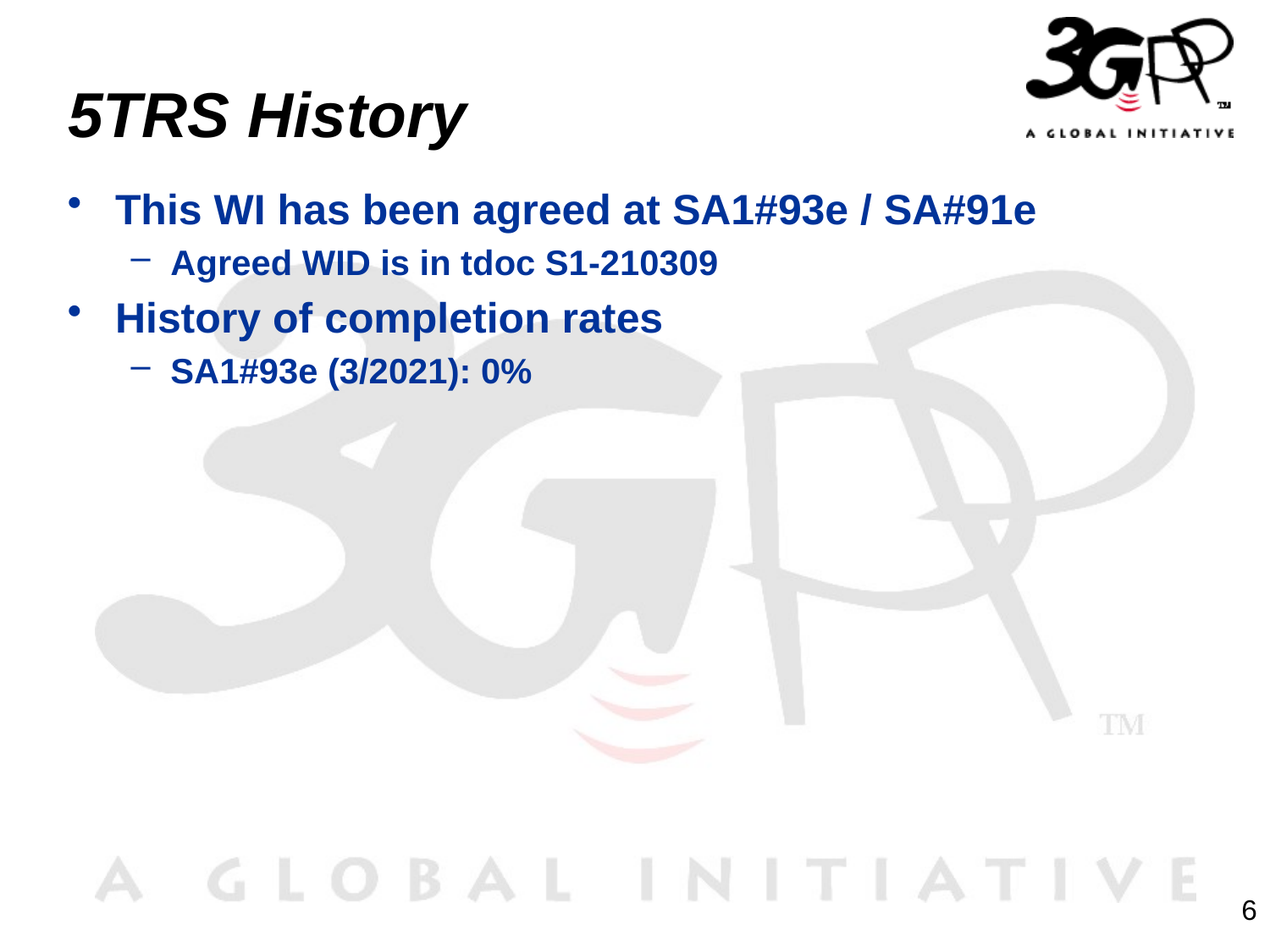

# 5TRS History
This WI has been agreed at SA1#93e / SA#91e
Agreed WID is in tdoc S1-210309
History of completion rates
SA1#93e (3/2021): 0%

6